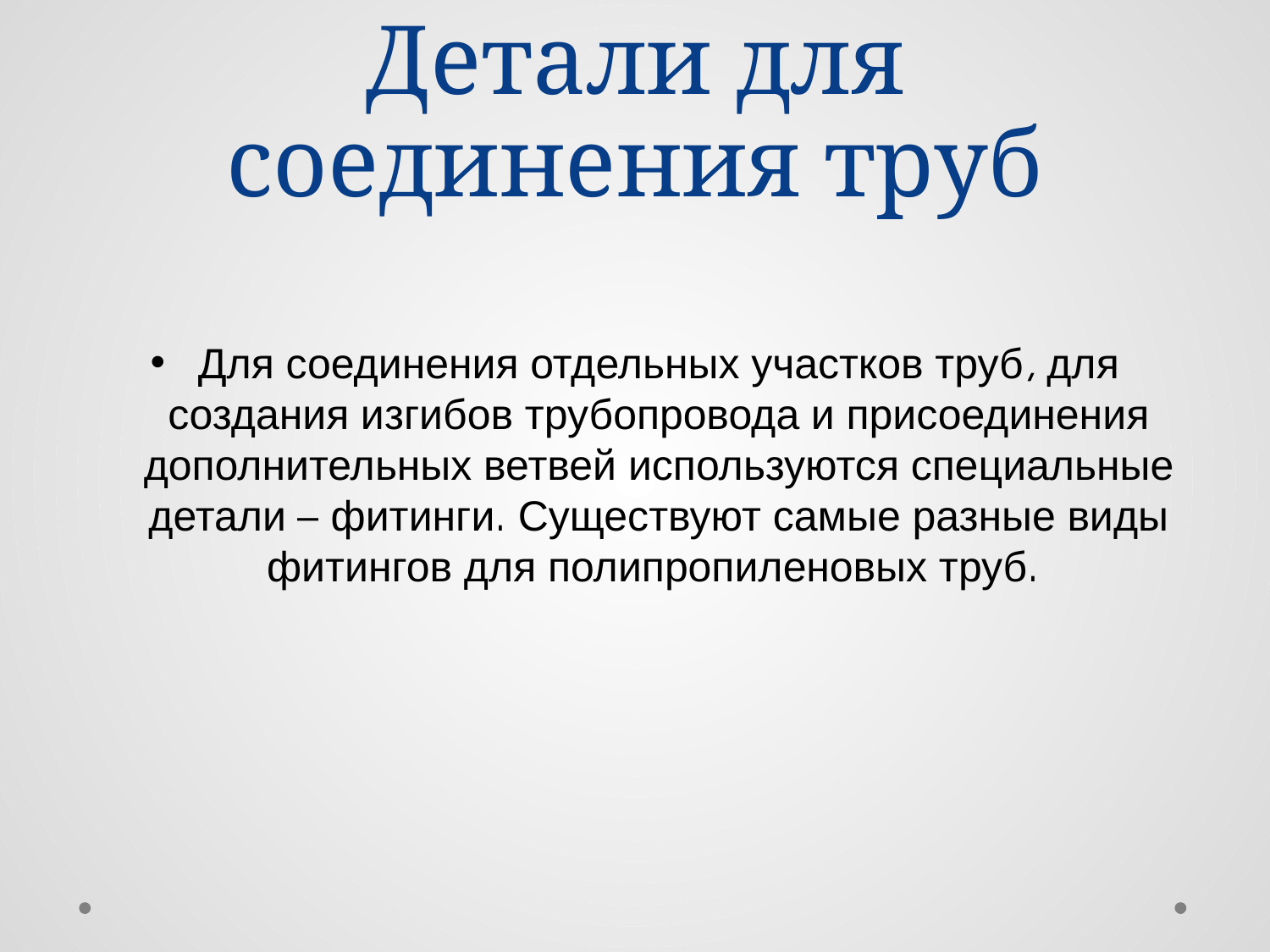

# Детали для соединения труб
Для соединения отдельных участков труб, для создания изгибов трубопровода и присоединения дополнительных ветвей используются специальные детали – фитинги. Существуют самые разные виды фитингов для полипропиленовых труб.